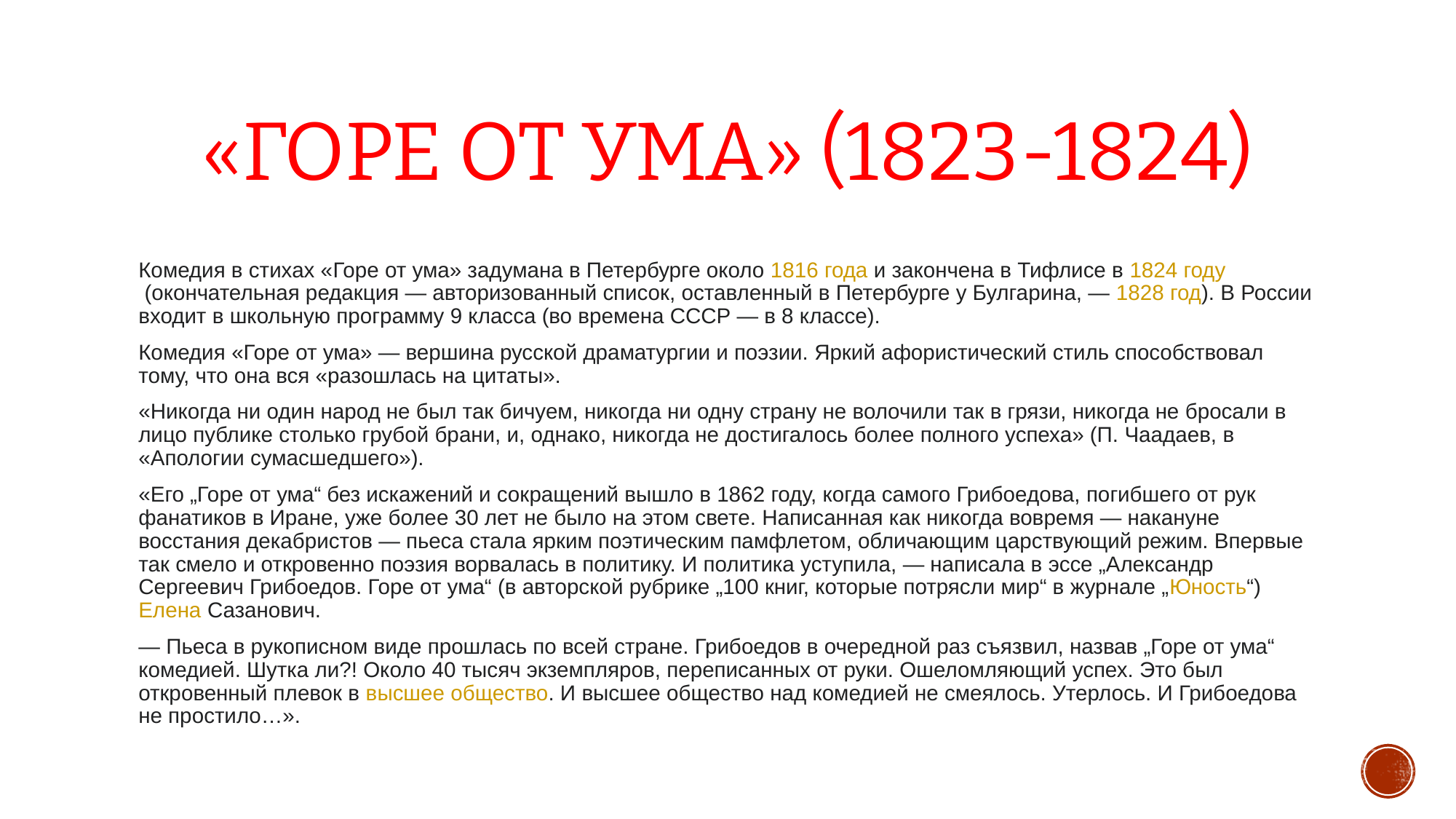

# «Горе от ума» (1823-1824)
Комедия в стихах «Горе от ума» задумана в Петербурге около 1816 года и закончена в Тифлисе в 1824 году (окончательная редакция — авторизованный список, оставленный в Петербурге у Булгарина, — 1828 год). В России входит в школьную программу 9 класса (во времена СССР — в 8 классе).
Комедия «Горе от ума» — вершина русской драматургии и поэзии. Яркий афористический стиль способствовал тому, что она вся «разошлась на цитаты».
«Никогда ни один народ не был так бичуем, никогда ни одну страну не волочили так в грязи, никогда не бросали в лицо публике столько грубой брани, и, однако, никогда не достигалось более полного успеха» (П. Чаадаев, в «Апологии сумасшедшего»).
«Его „Горе от ума“ без искажений и сокращений вышло в 1862 году, когда самого Грибоедова, погибшего от рук фанатиков в Иране, уже более 30 лет не было на этом свете. Написанная как никогда вовремя — накануне восстания декабристов — пьеса стала ярким поэтическим памфлетом, обличающим царствующий режим. Впервые так смело и откровенно поэзия ворвалась в политику. И политика уступила, — написала в эссе „Александр Сергеевич Грибоедов. Горе от ума“ (в авторской рубрике „100 книг, которые потрясли мир“ в журнале „Юность“) Елена Сазанович.
— Пьеса в рукописном виде прошлась по всей стране. Грибоедов в очередной раз съязвил, назвав „Горе от ума“ комедией. Шутка ли?! Около 40 тысяч экземпляров, переписанных от руки. Ошеломляющий успех. Это был откровенный плевок в высшее общество. И высшее общество над комедией не смеялось. Утерлось. И Грибоедова не простило…».